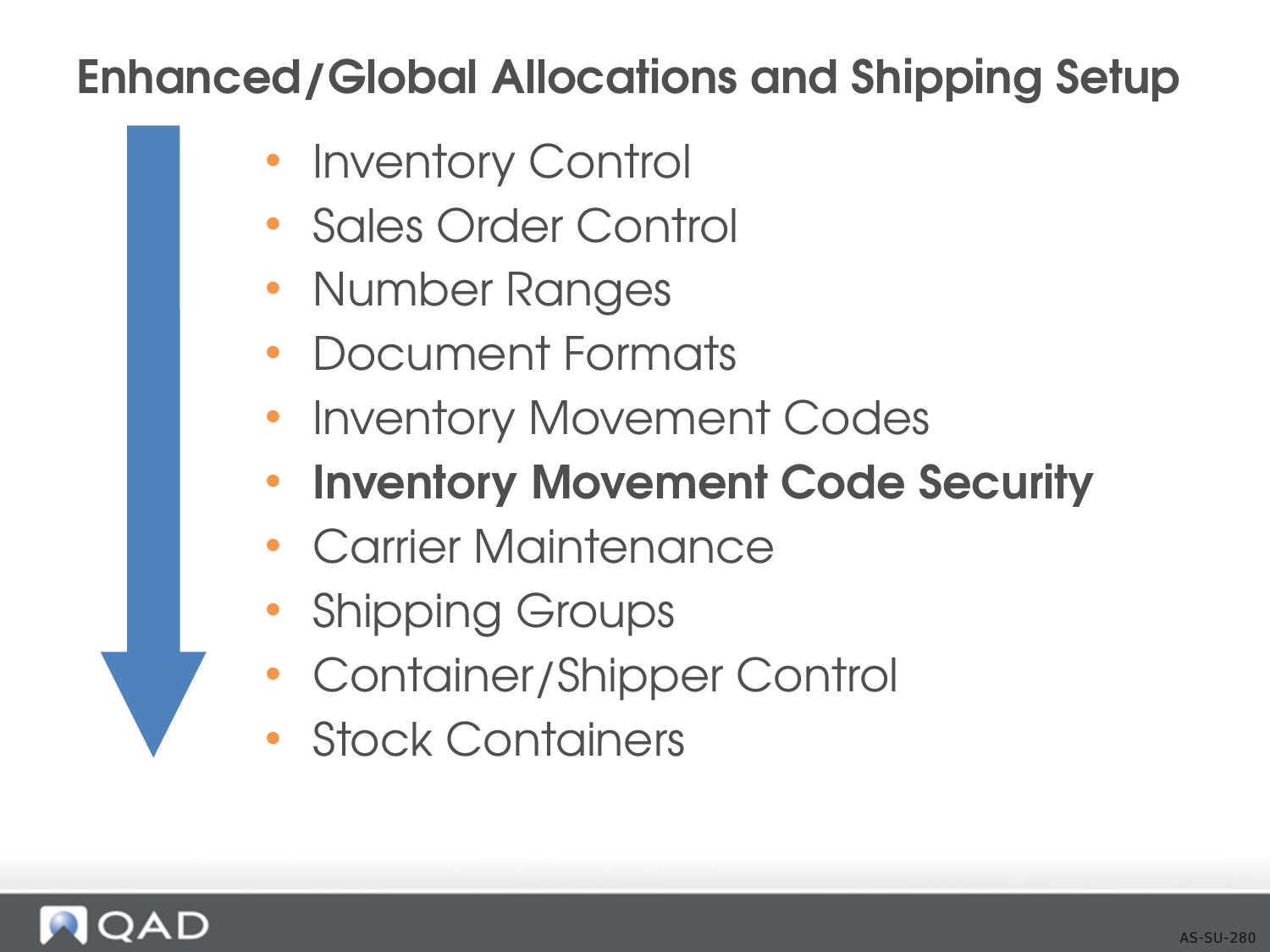

# Enhanced/Global Allocations and Shipping Setup

Inventory Control
Sales Order Control
Number Ranges
Document Formats
Inventory Movement Codes
Inventory Movement Code Security
Carrier Maintenance
Shipping Groups
Container/Shipper Control
Stock Containers

AS-SU-280